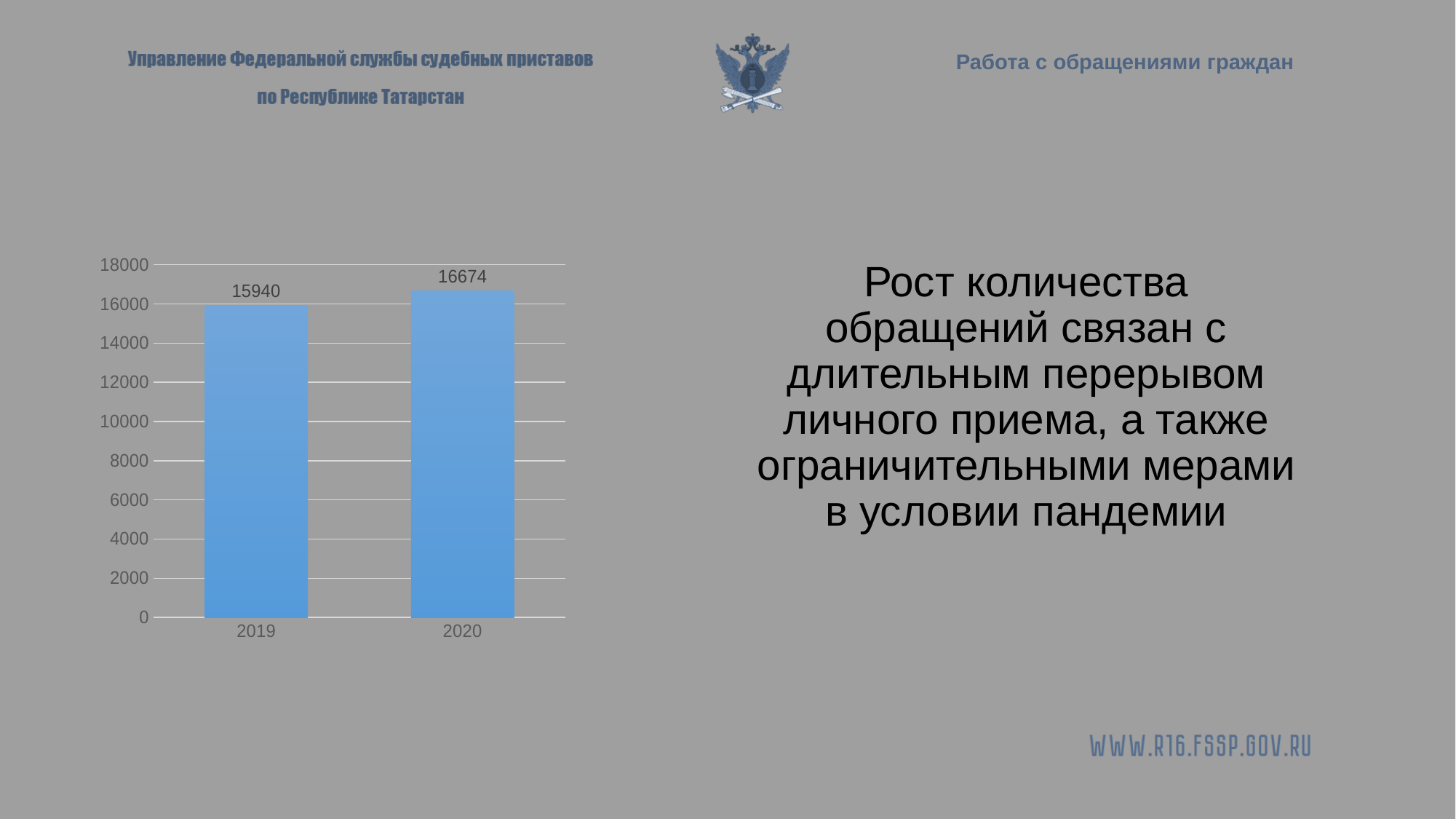

Работа с обращениями граждан

### Chart

| Category | Ряд 1 |
|---|---|
| 2019 | 15940.0 |
| 2020 | 16674.0 |
Рост количества обращений связан с длительным перерывом личного приема, а также ограничительными мерами в условии пандемии